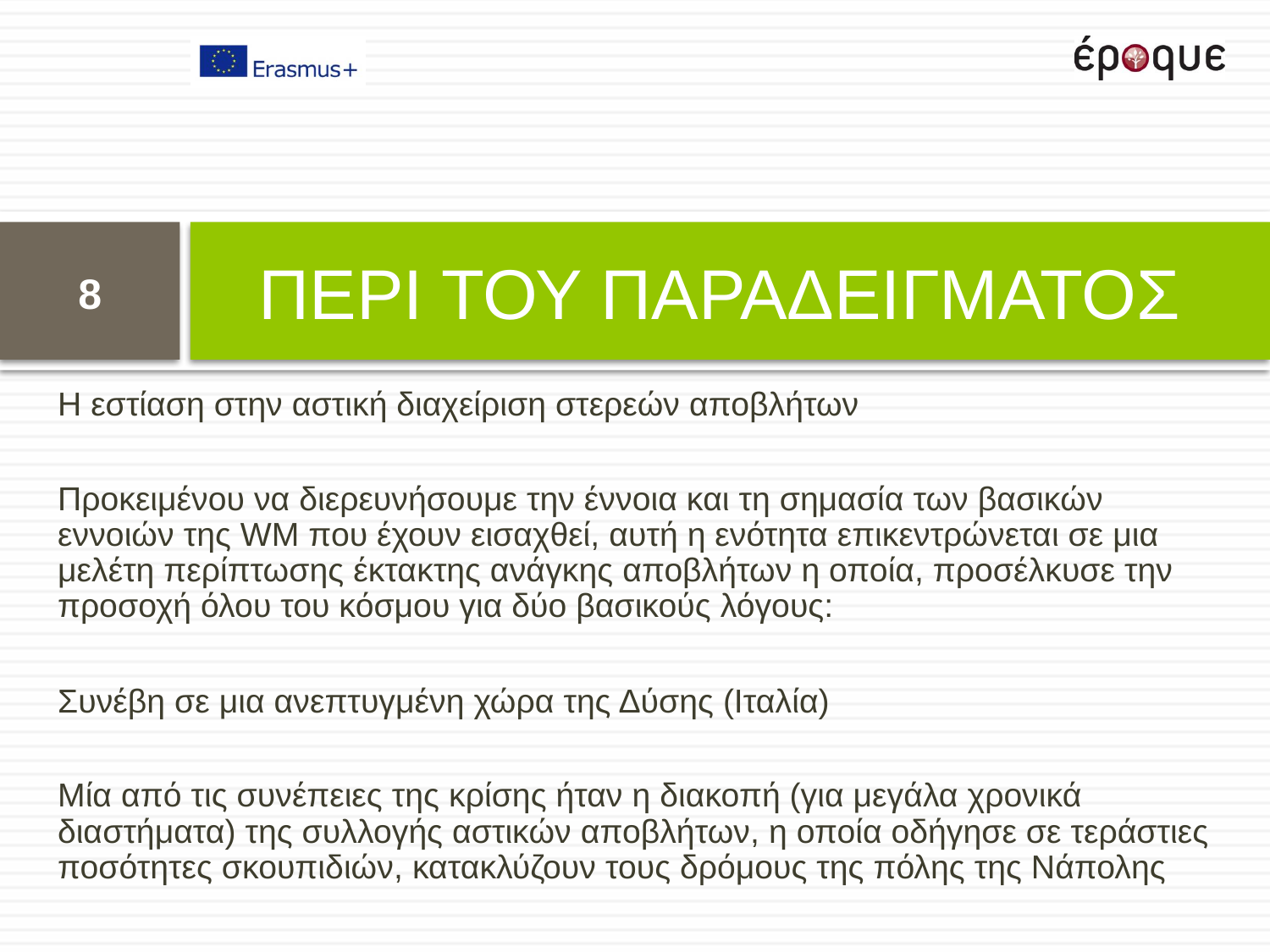

ΠΕΡΙ ΤΟΥ ΠΑΡΑΔΕΙΓΜΑΤΟΣ
8
Η εστίαση στην αστική διαχείριση στερεών αποβλήτων

Προκειμένου να διερευνήσουμε την έννοια και τη σημασία των βασικών εννοιών της WM που έχουν εισαχθεί, αυτή η ενότητα επικεντρώνεται σε μια μελέτη περίπτωσης έκτακτης ανάγκης αποβλήτων η οποία, προσέλκυσε την προσοχή όλου του κόσμου για δύο βασικούς λόγους:

Συνέβη σε μια ανεπτυγμένη χώρα της Δύσης (Ιταλία)

Μία από τις συνέπειες της κρίσης ήταν η διακοπή (για μεγάλα χρονικά διαστήματα) της συλλογής αστικών αποβλήτων, η οποία οδήγησε σε τεράστιες ποσότητες σκουπιδιών, κατακλύζουν τους δρόμους της πόλης της Νάπολης